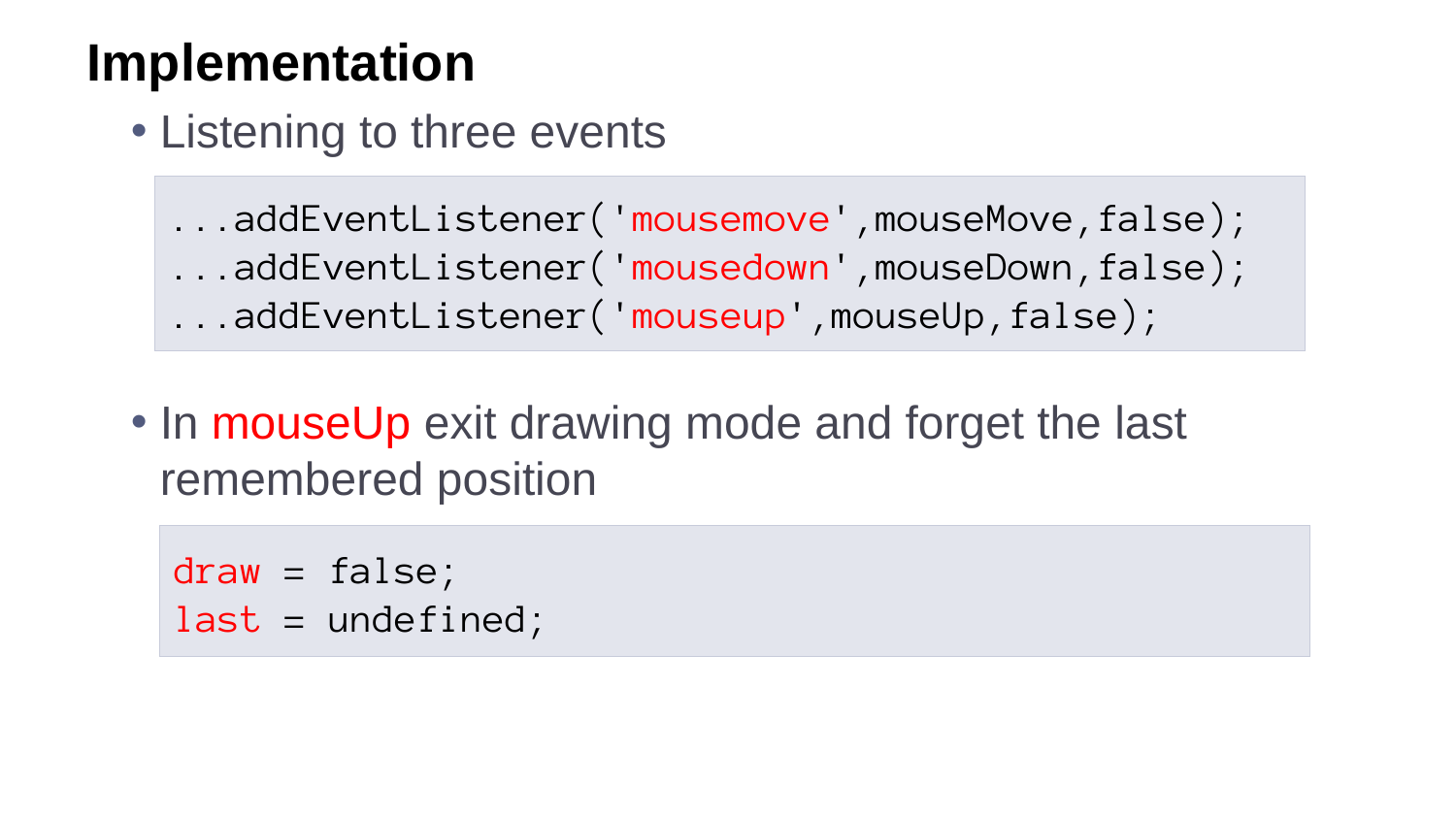

Implementation
Listening to three events

In mouseUp exit drawing mode and forget the last remembered position
...addEventListener('mousemove',mouseMove,false);
...addEventListener('mousedown',mouseDown,false);
...addEventListener('mouseup',mouseUp,false);
draw = false;
last = undefined;